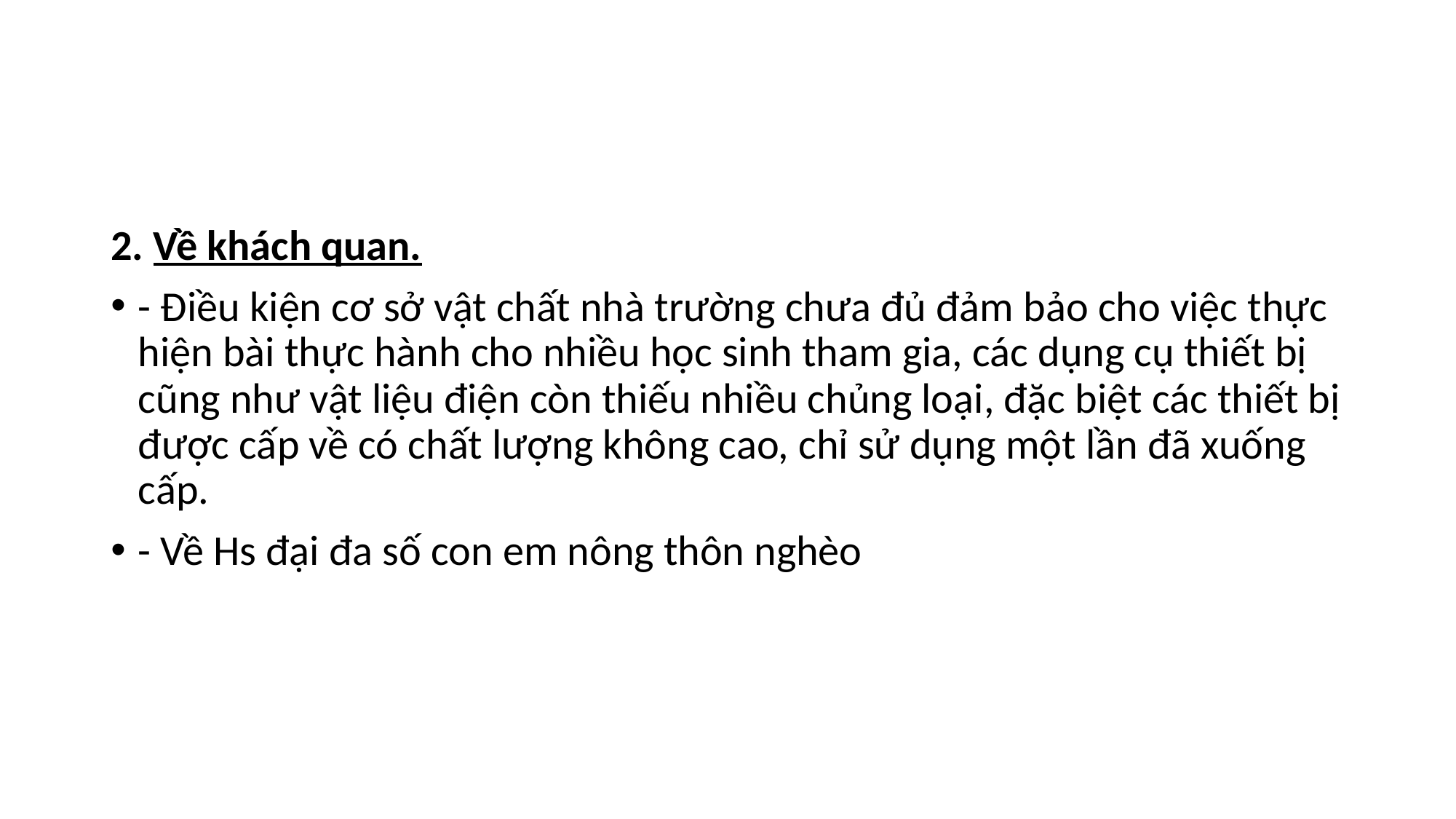

2. Về khách quan.
- Điều kiện cơ sở vật chất nhà trường chưa đủ đảm bảo cho việc thực hiện bài thực hành cho nhiều học sinh tham gia, các dụng cụ thiết bị cũng như vật liệu điện còn thiếu nhiều chủng loại, đặc biệt các thiết bị được cấp về có chất lượng không cao, chỉ sử dụng một lần đã xuống cấp.
- Về Hs đại đa số con em nông thôn nghèo